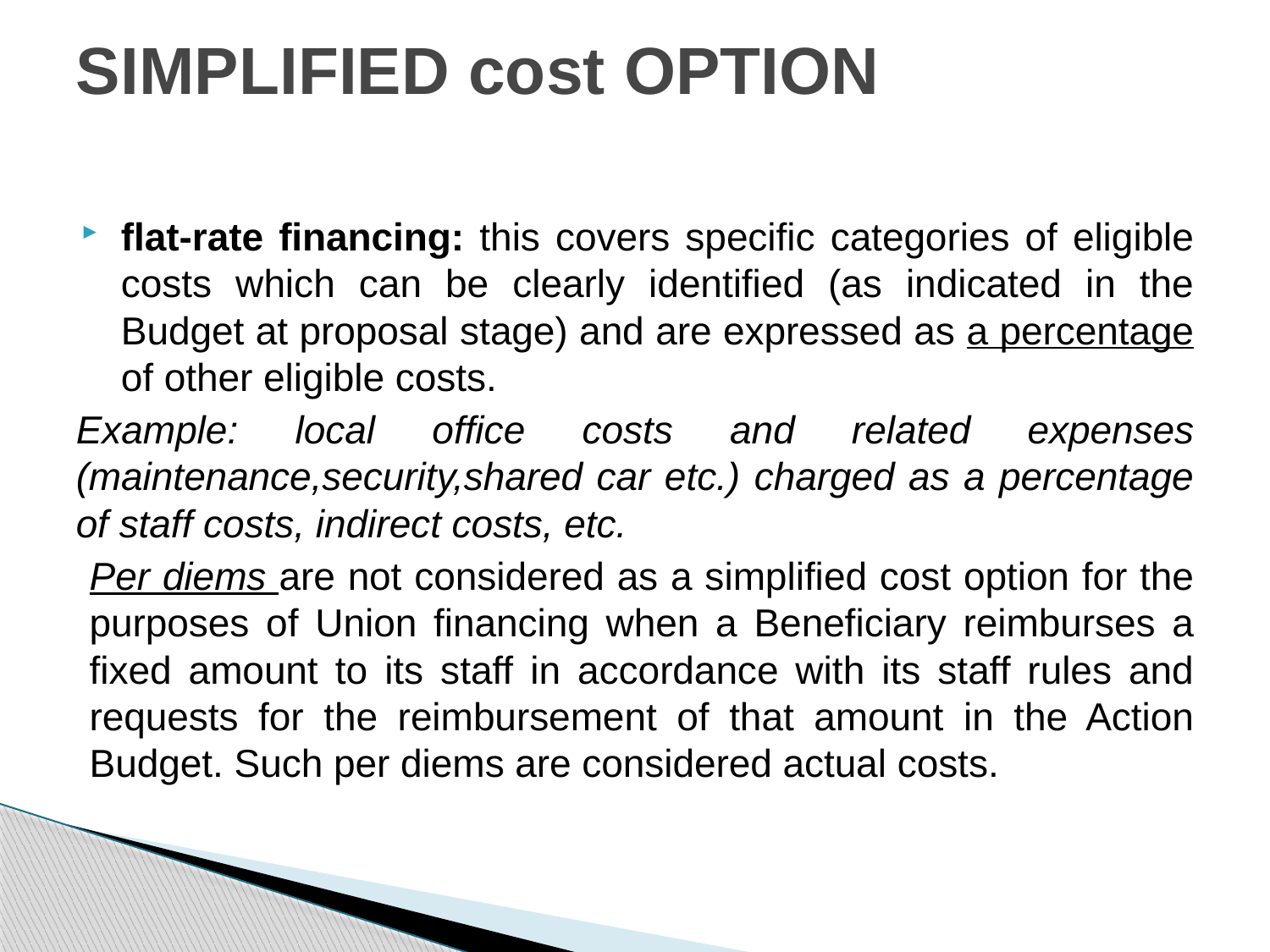

# SIMPLIFIED cost OPTION
flat-rate financing: this covers specific categories of eligible costs which can be clearly identified (as indicated in the Budget at proposal stage) and are expressed as a percentage of other eligible costs.
Example: local office costs and related expenses (maintenance,security,shared car etc.) charged as a percentage of staff costs, indirect costs, etc.
Per diems are not considered as a simplified cost option for the purposes of Union financing when a Beneficiary reimburses a fixed amount to its staff in accordance with its staff rules and requests for the reimbursement of that amount in the Action Budget. Such per diems are considered actual costs.